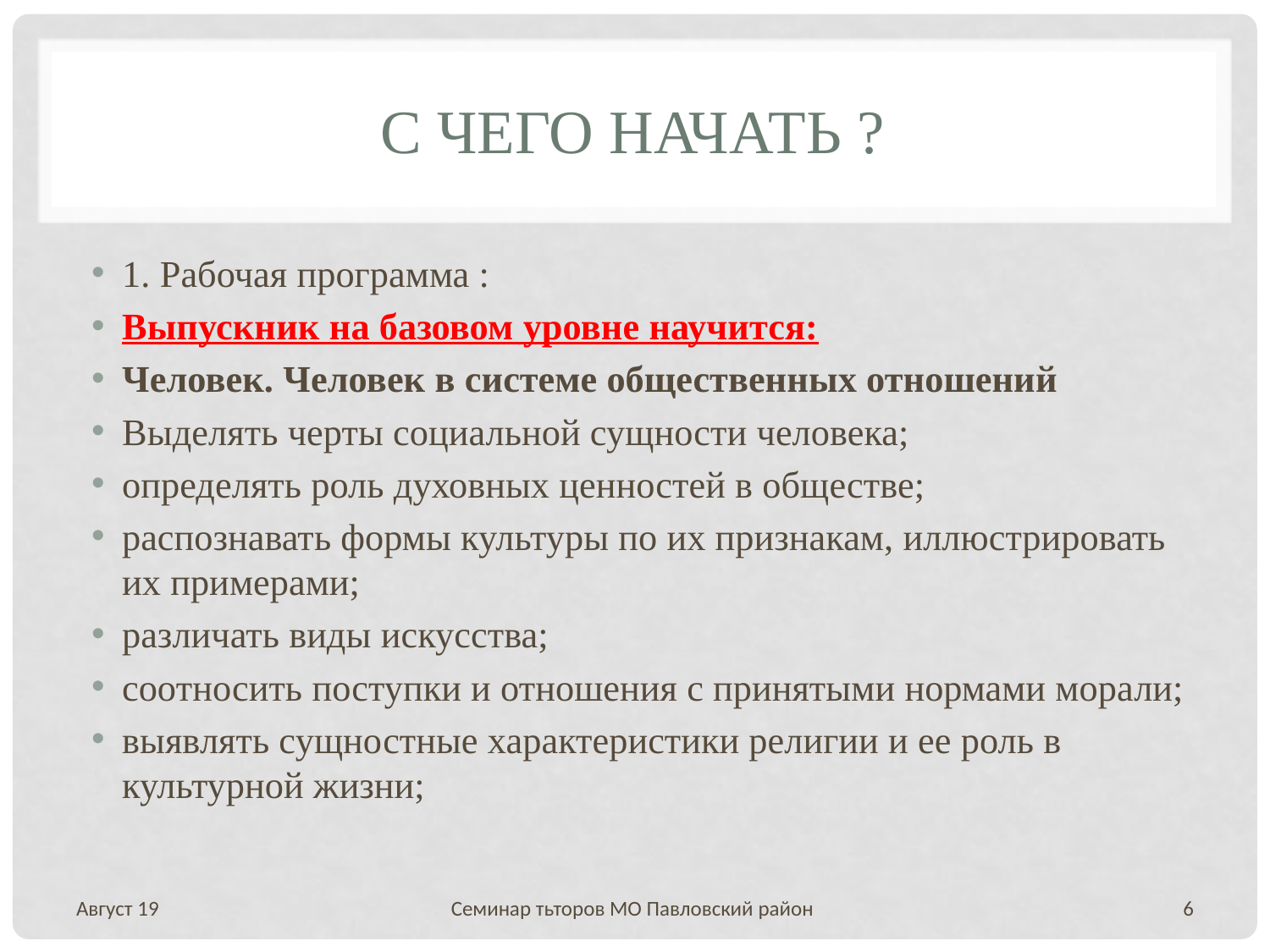

# С чего начать ?
1. Рабочая программа :
Выпускник на базовом уровне научится:
Человек. Человек в системе общественных отношений
Выделять черты социальной сущности человека;
определять роль духовных ценностей в обществе;
распознавать формы культуры по их признакам, иллюстрировать их примерами;
различать виды искусства;
соотносить поступки и отношения с принятыми нормами морали;
выявлять сущностные характеристики религии и ее роль в культурной жизни;

Август 19
Семинар тьторов МО Павловский район
6